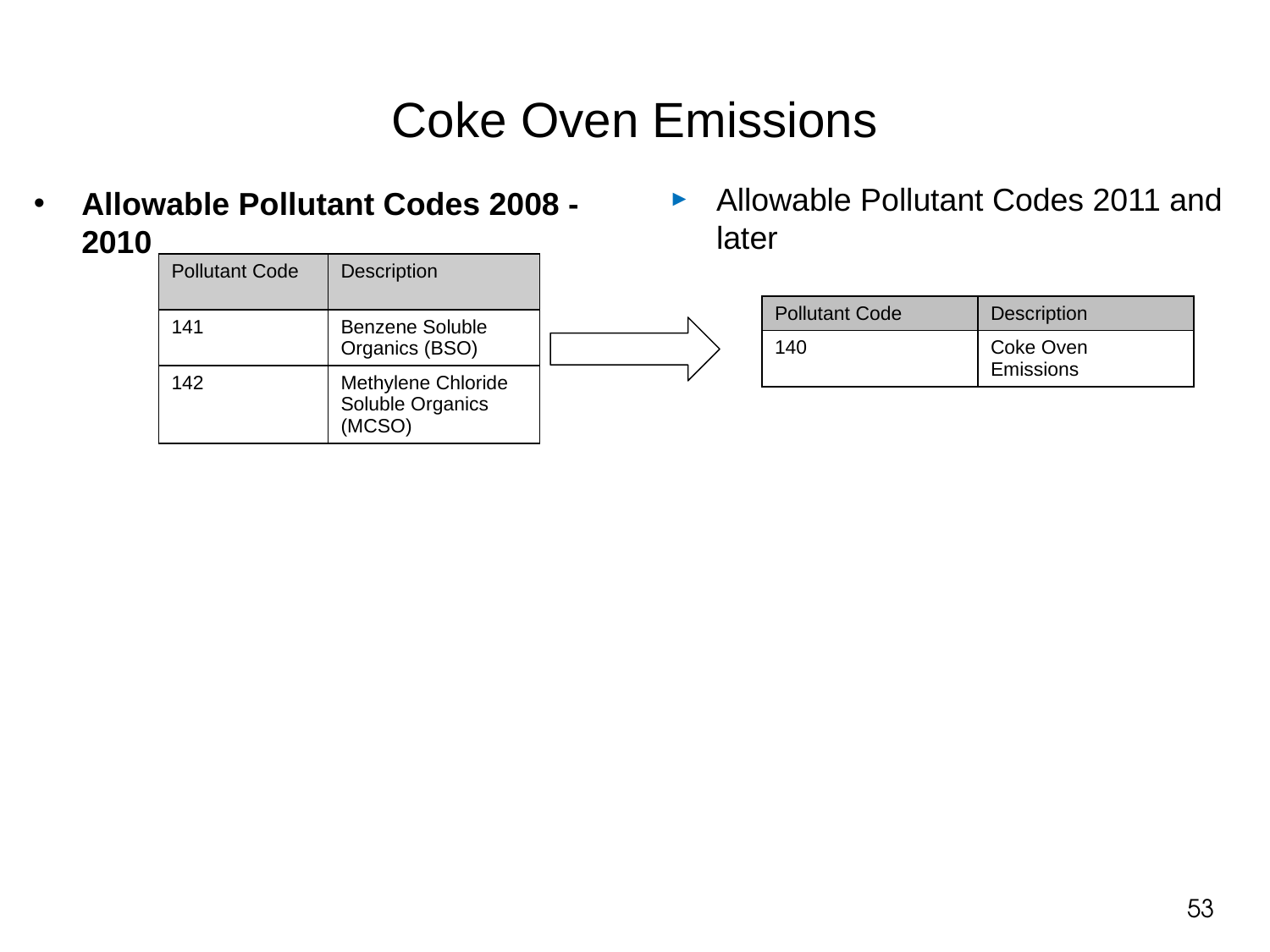

# Coke Oven Emissions

Allowable Pollutant Codes 2011 and later

Allowable Pollutant Codes 2008 - 2010

| Pollutant Code | Description |
| --- | --- |
| 141 | Benzene Soluble Organics (BSO) |
| 142 | Methylene Chloride Soluble Organics (MCSO) |

| Pollutant Code | Description |
| --- | --- |
| 140 | Coke Oven Emissions |

53